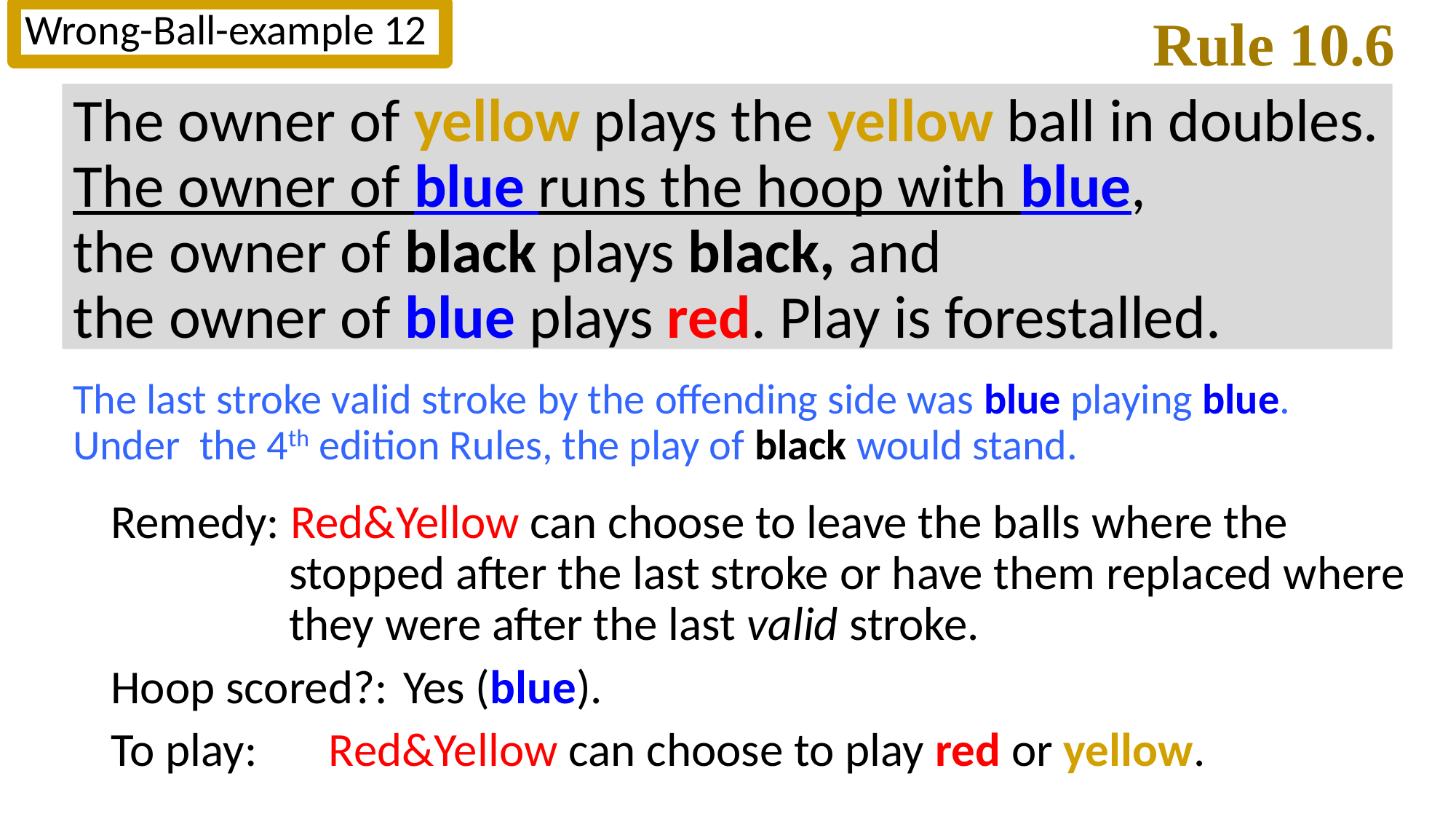

Rule 10.6
Wrong-Ball-example 12
The owner of yellow plays the yellow ball in doubles.
The owner of blue runs the hoop with blue,
the owner of black plays black, and
the owner of blue plays red. Play is forestalled.
The last stroke valid stroke by the offending side was blue playing blue.
Under  the 4th edition Rules, the play of black would stand.
Remedy: Red&Yellow can choose to leave the balls where the stopped after the last stroke or have them replaced where they were after the last valid stroke.
Hoop scored?:	Yes (blue).
To play:		 Red&Yellow can choose to play red or yellow.